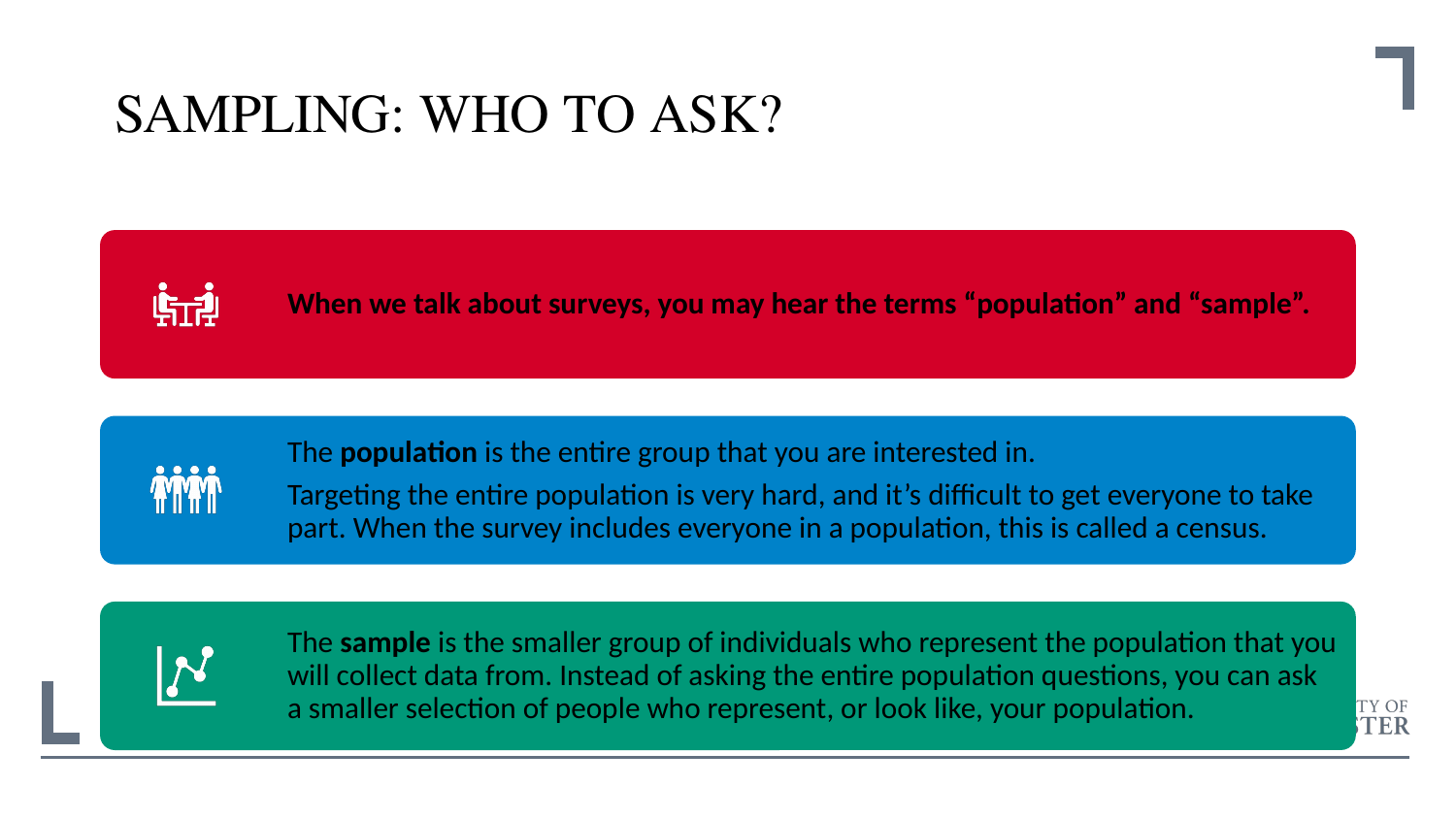

# Sampling: who to ask?
When we talk about surveys, you may hear the terms “population” and “sample”.
The population is the entire group that you are interested in.
Targeting the entire population is very hard, and it’s difficult to get everyone to take part. When the survey includes everyone in a population, this is called a census.
The sample is the smaller group of individuals who represent the population that you will collect data from. Instead of asking the entire population questions, you can ask a smaller selection of people who represent, or look like, your population.